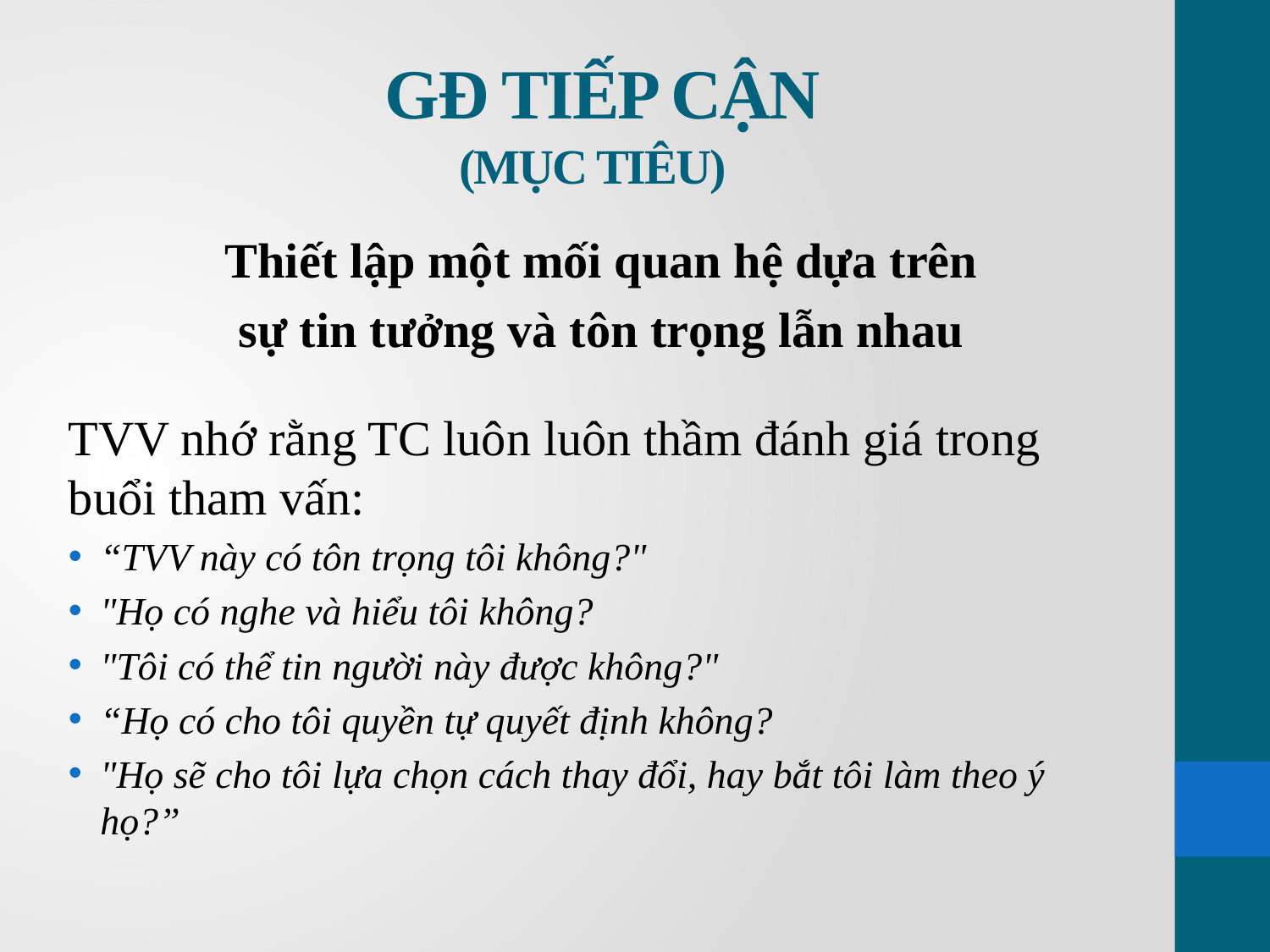

# GĐ TIẾP CẬN (MỤC TIÊU)
Thiết lập một mối quan hệ dựa trên
sự tin tưởng và tôn trọng lẫn nhau

TVV nhớ rằng TC luôn luôn thầm đánh giá trong buổi tham vấn:
“TVV này có tôn trọng tôi không?"
"Họ có nghe và hiểu tôi không?
"Tôi có thể tin người này được không?"
“Họ có cho tôi quyền tự quyết định không?
"Họ sẽ cho tôi lựa chọn cách thay đổi, hay bắt tôi làm theo ý họ?”